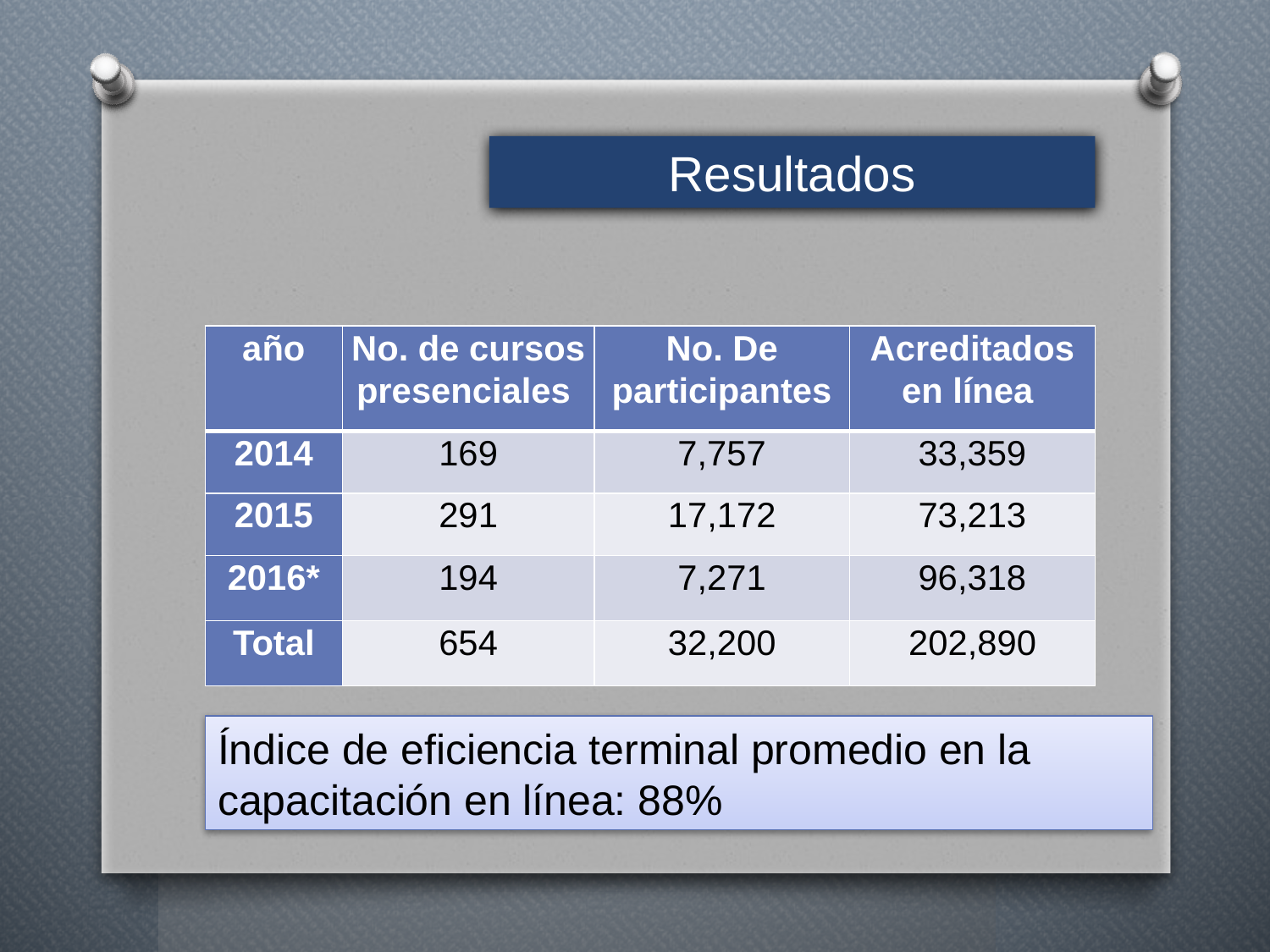

Resultados
| año | No. de cursos presenciales | No. De participantes | Acreditados en línea |
| --- | --- | --- | --- |
| 2014 | 169 | 7,757 | 33,359 |
| 2015 | 291 | 17,172 | 73,213 |
| 2016\* | 194 | 7,271 | 96,318 |
| Total | 654 | 32,200 | 202,890 |
Índice de eficiencia terminal promedio en la capacitación en línea: 88%